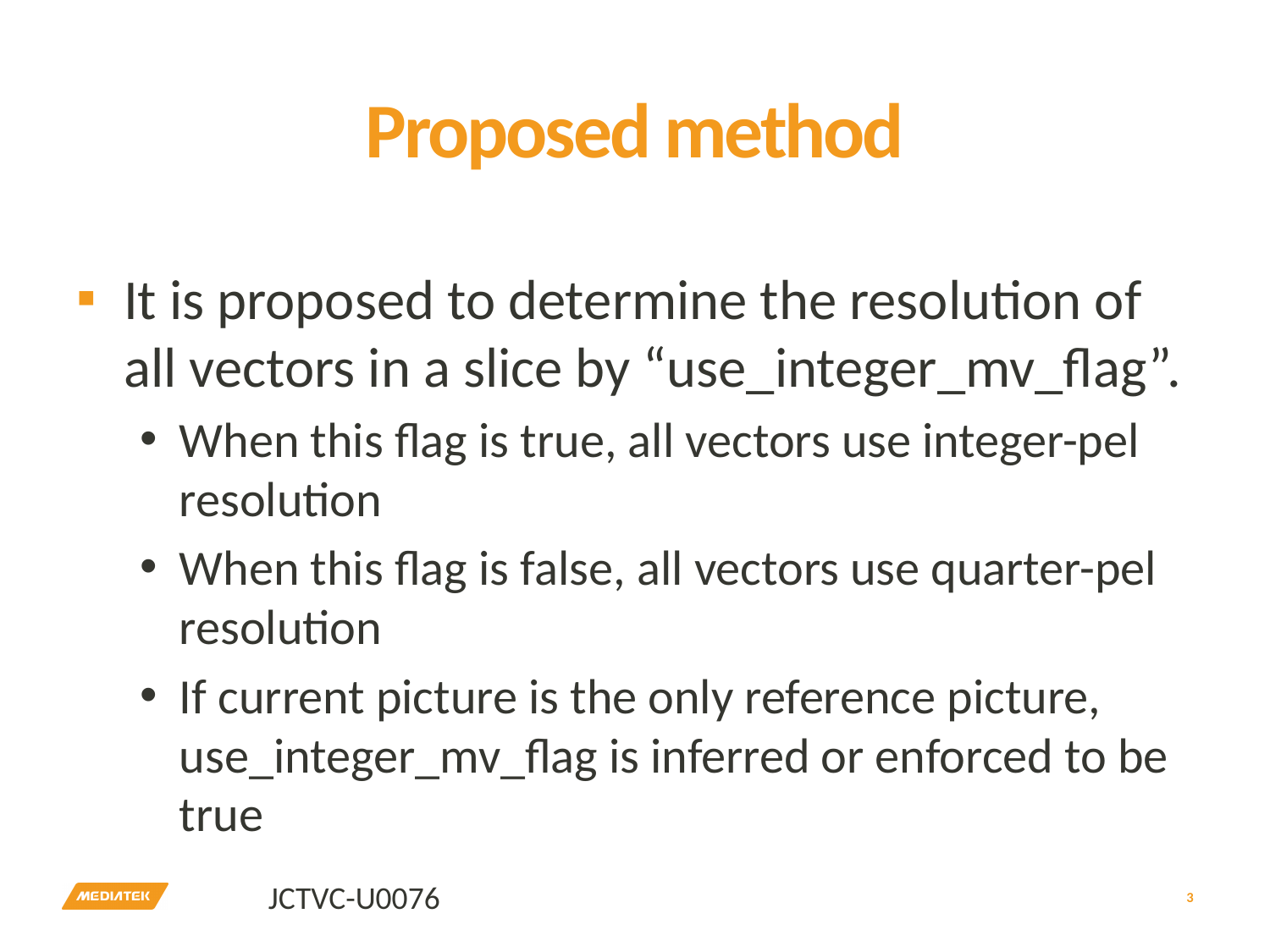

# Proposed method
It is proposed to determine the resolution of all vectors in a slice by “use_integer_mv_flag”.
When this flag is true, all vectors use integer-pel resolution
When this flag is false, all vectors use quarter-pel resolution
If current picture is the only reference picture, use_integer_mv_flag is inferred or enforced to be true

3